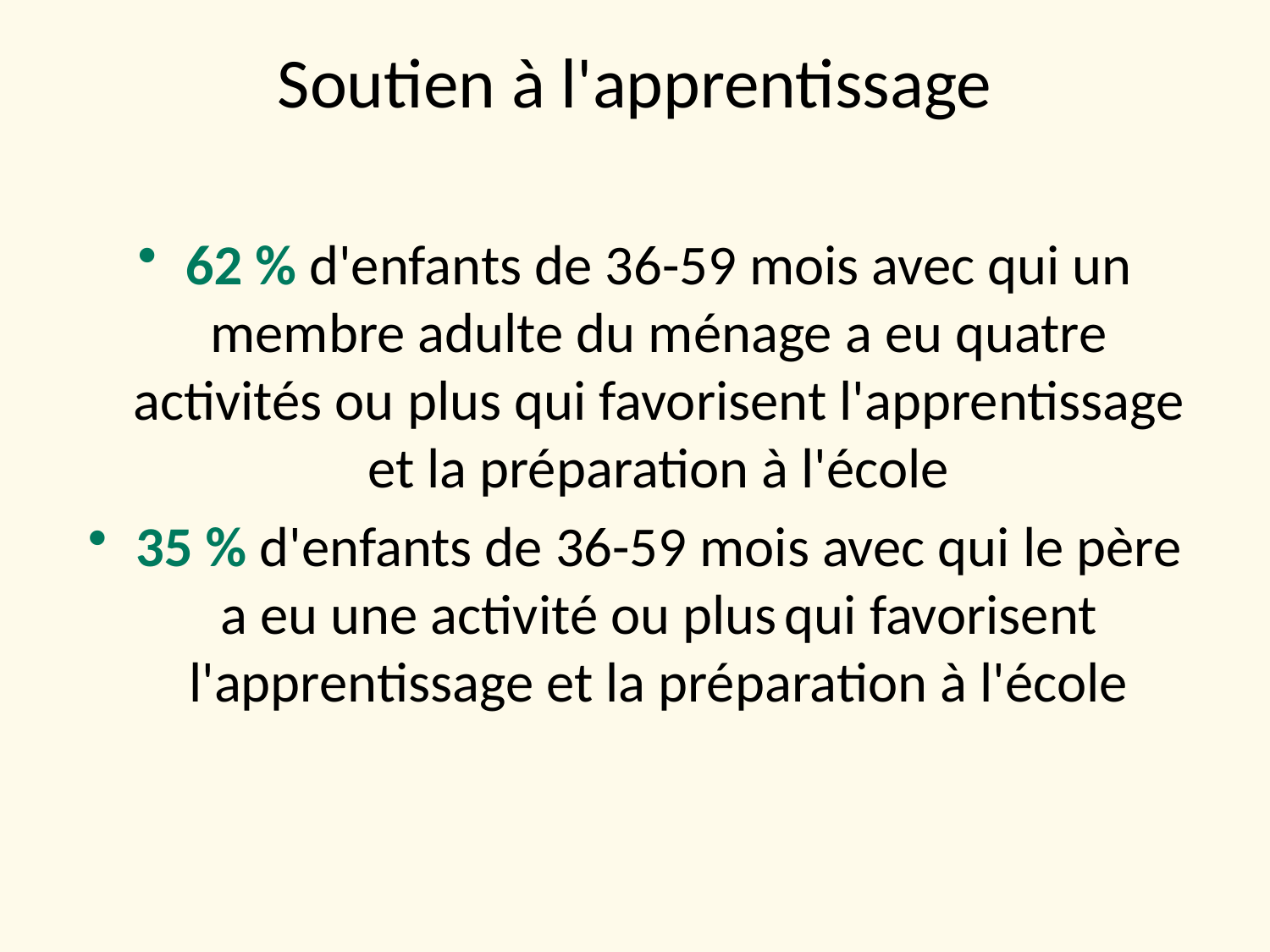

# Soutien à l'apprentissage
62 % d'enfants de 36-59 mois avec qui un membre adulte du ménage a eu quatre activités ou plus qui favorisent l'apprentissage et la préparation à l'école
35 % d'enfants de 36-59 mois avec qui le père a eu une activité ou plus qui favorisent l'apprentissage et la préparation à l'école